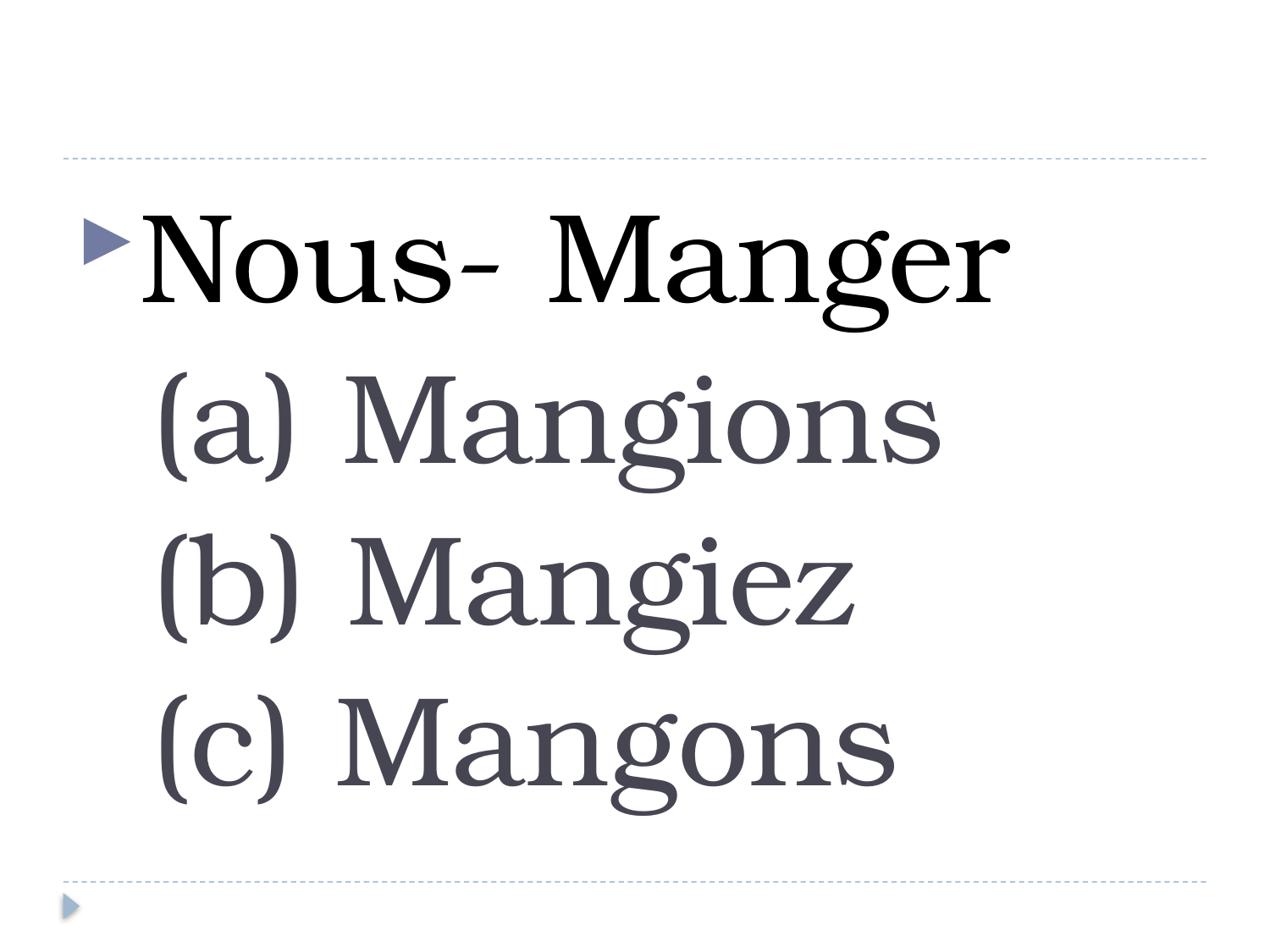

#
Nous- Manger
	(a) Mangions
	(b) Mangiez
	(c) Mangons